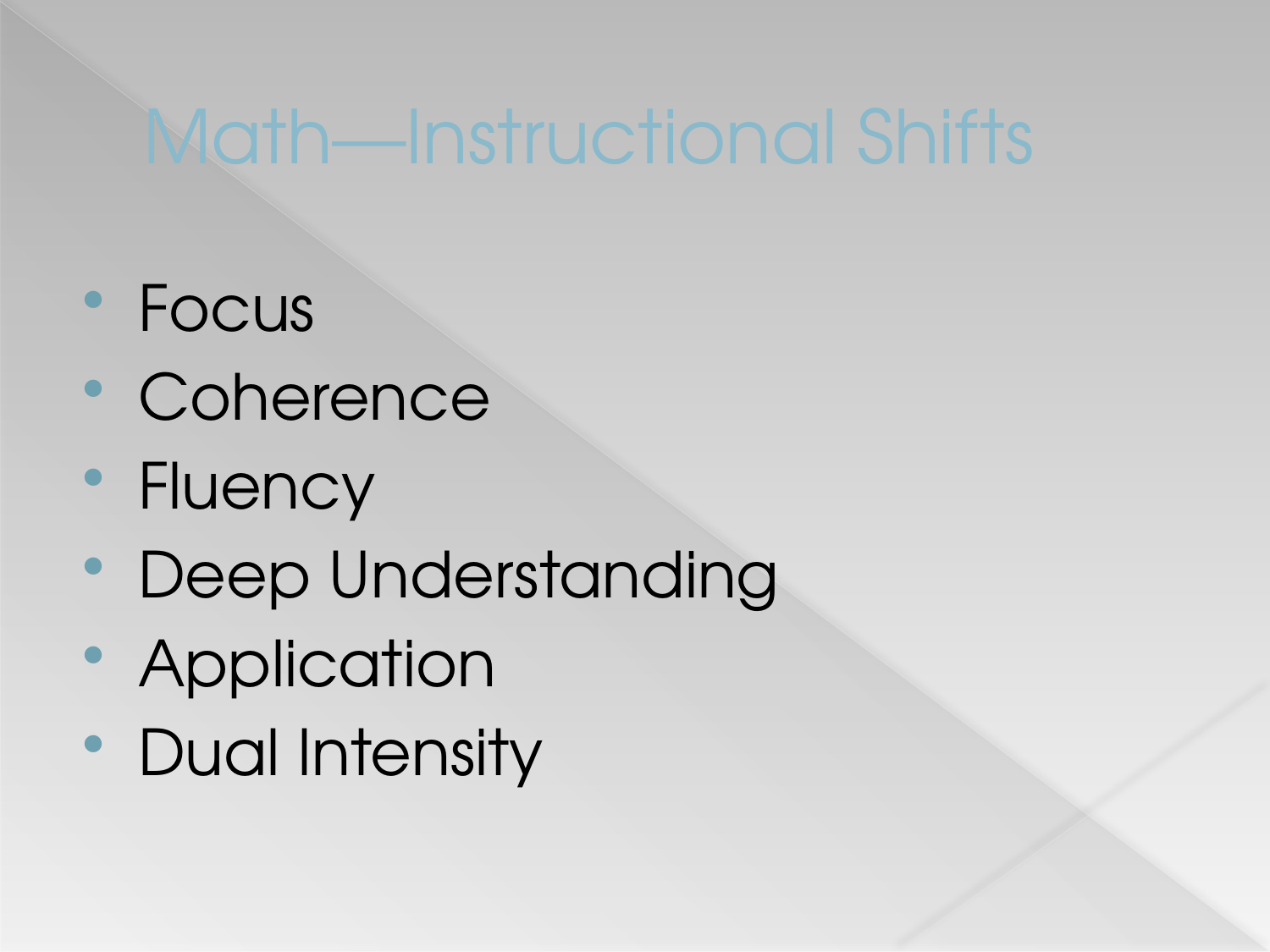

# Math—Instructional Shifts
Focus
Coherence
Fluency
Deep Understanding
Application
Dual Intensity